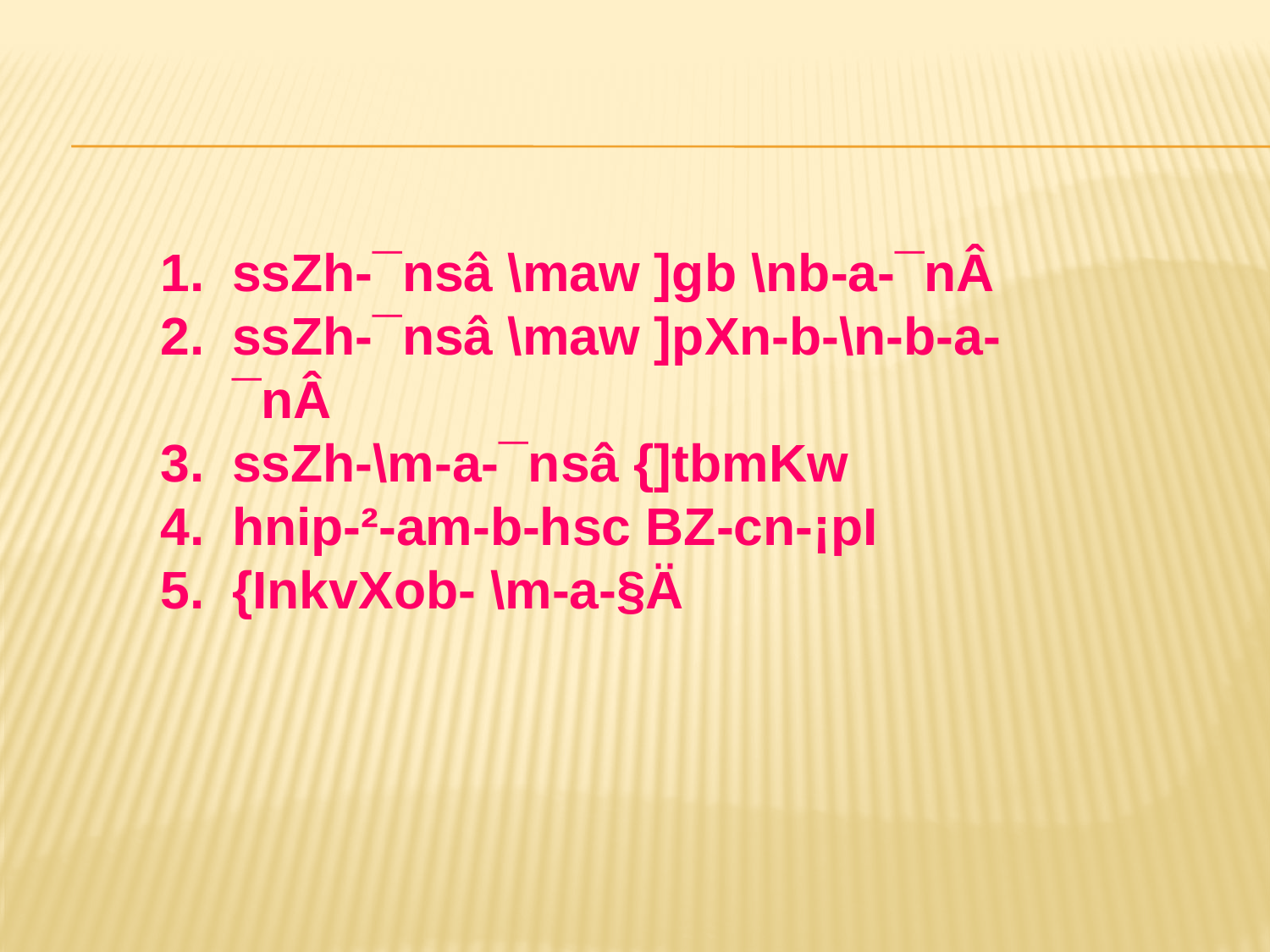

ssZh-¯nsâ \maw ]gb \nb-a-¯nÂ
ssZh-¯nsâ \maw ]pXn-b-\n-b-a-¯nÂ
ssZh-\m-a-¯nsâ {]tbmKw
hnip-²-am-b-hsc BZ-cn-¡pI
{InkvXob- \m-a-§Ä